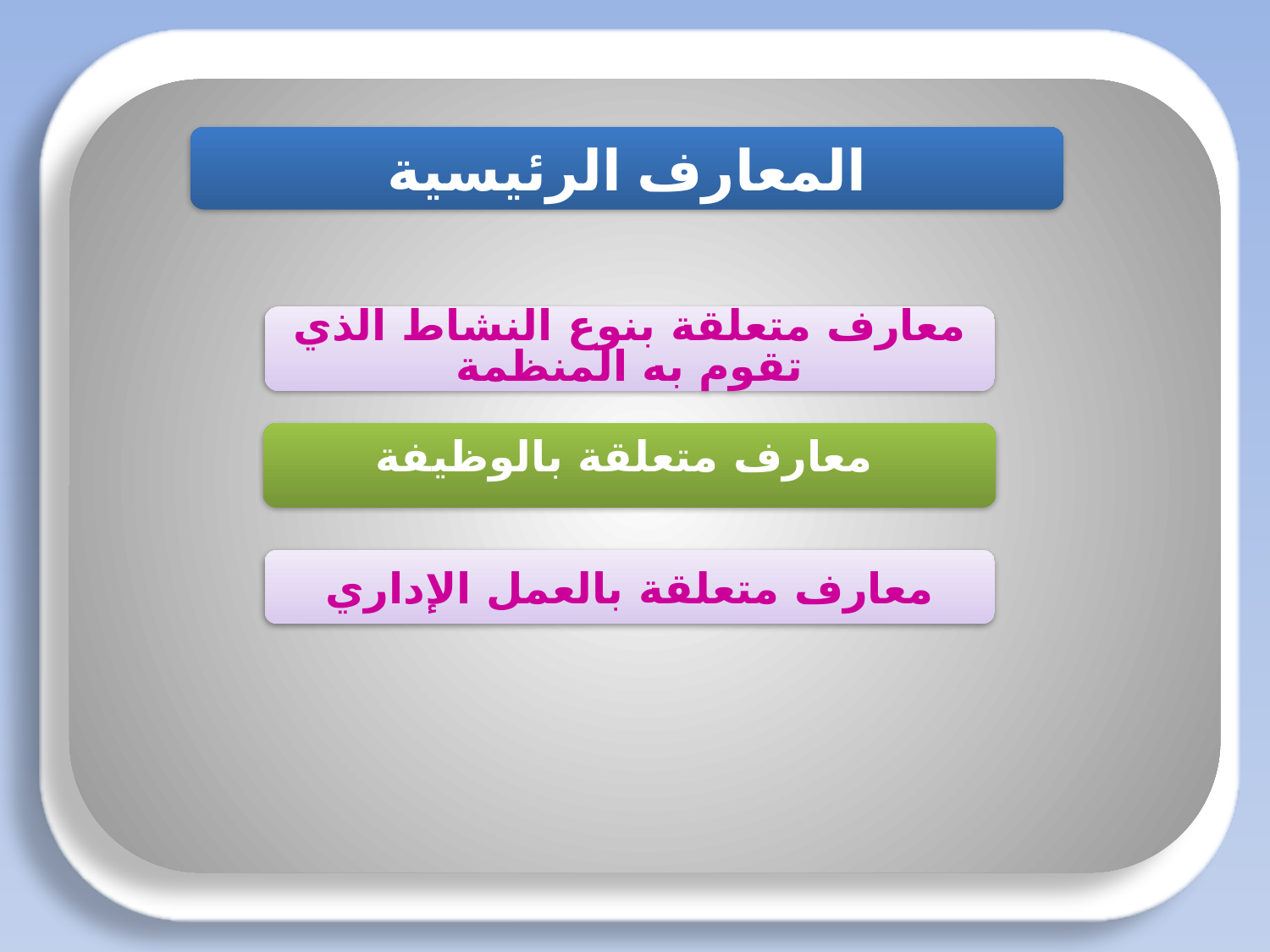

المعارف الرئيسية
#
معارف متعلقة بنوع النشاط الذي تقوم به المنظمة
معارف متعلقة بالوظيفة

معارف متعلقة بالعمل الإداري
اعداد / أ. غادة الرشيد